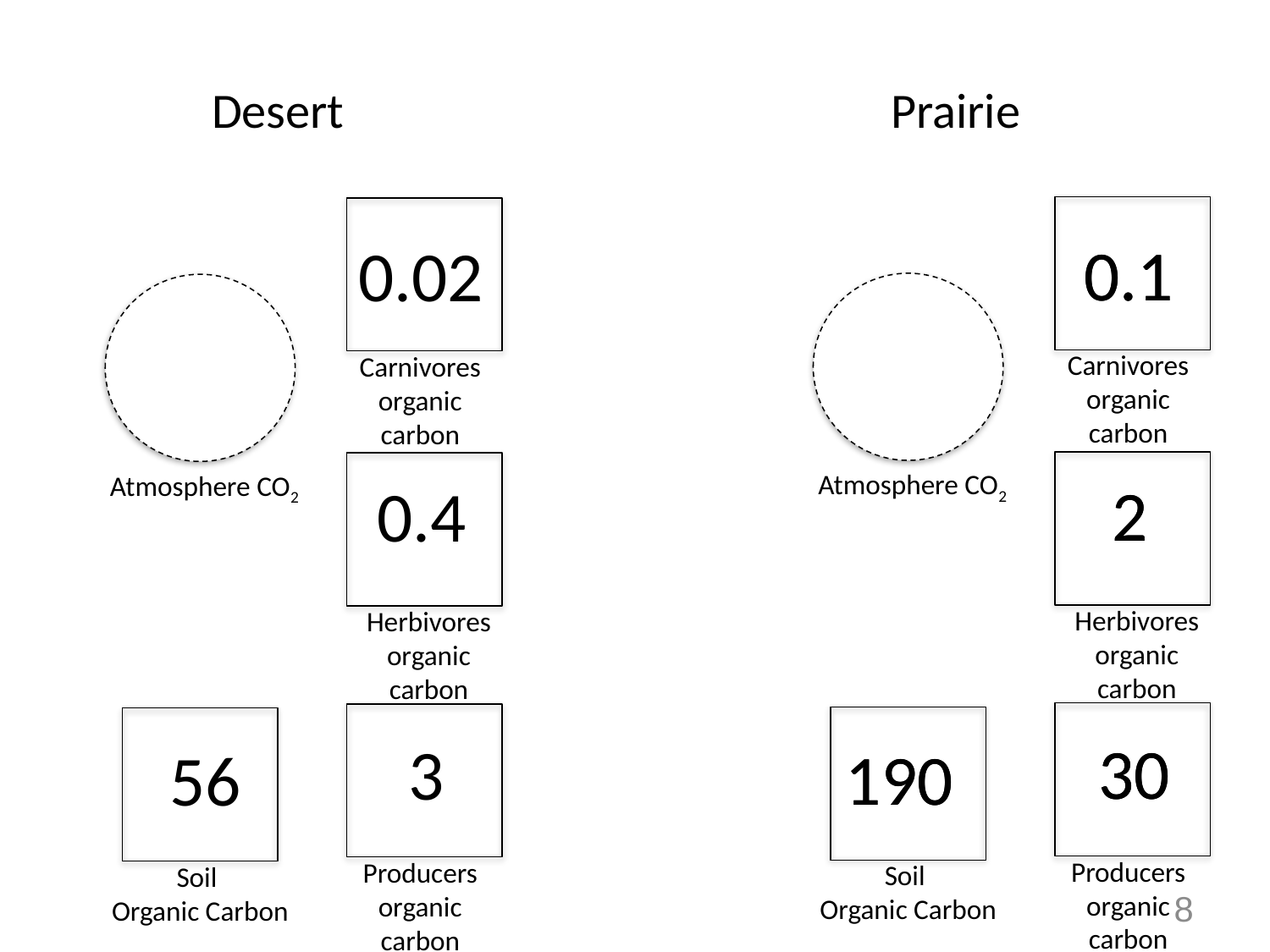

Desert
Prairie

Carnivores organic carbon

Herbivores organic carbon

Producers organic carbon
Soil
Organic Carbon
Atmosphere CO2
0.1
2
30
190

Carnivores organic carbon

Herbivores organic carbon

Producers organic carbon
Soil
Organic Carbon
Atmosphere CO2
0.02
0.4
3
56
0.1
2
30
190
8